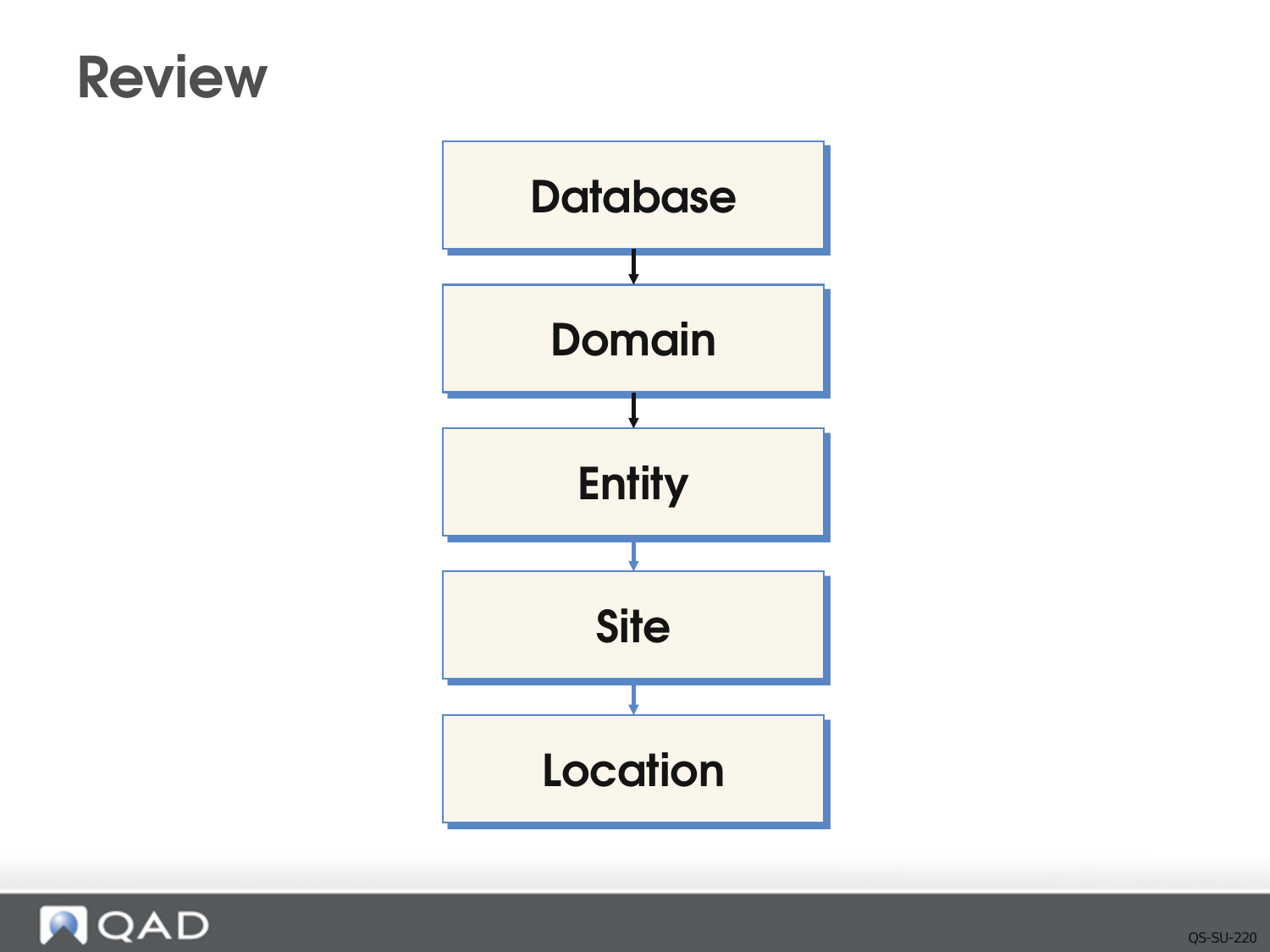

# Review
Database
Domain
Entity
Site
Location
QS-SU-220